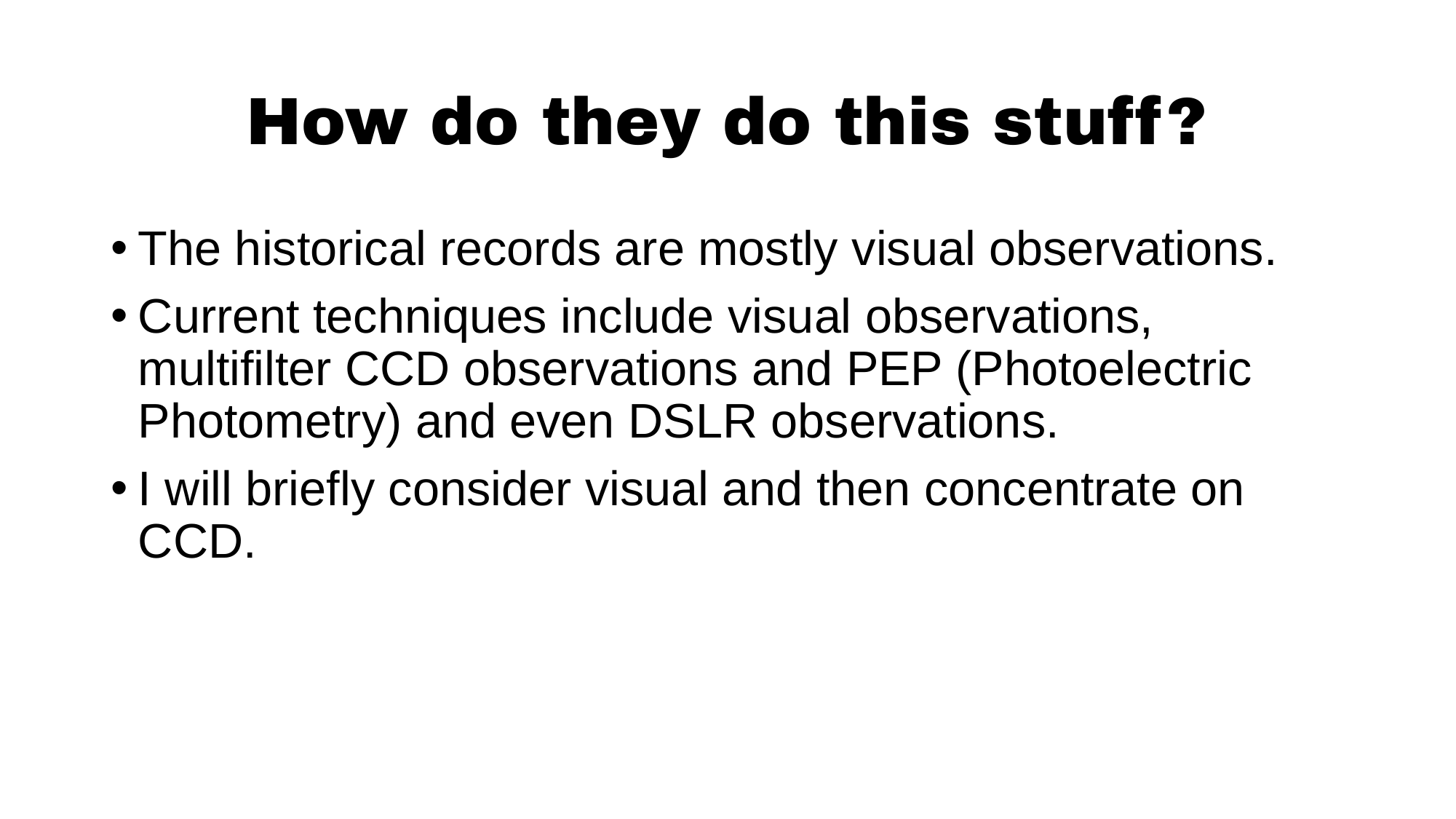

# How do they do this stuff?
The historical records are mostly visual observations.
Current techniques include visual observations, multifilter CCD observations and PEP (Photoelectric Photometry) and even DSLR observations.
I will briefly consider visual and then concentrate on CCD.